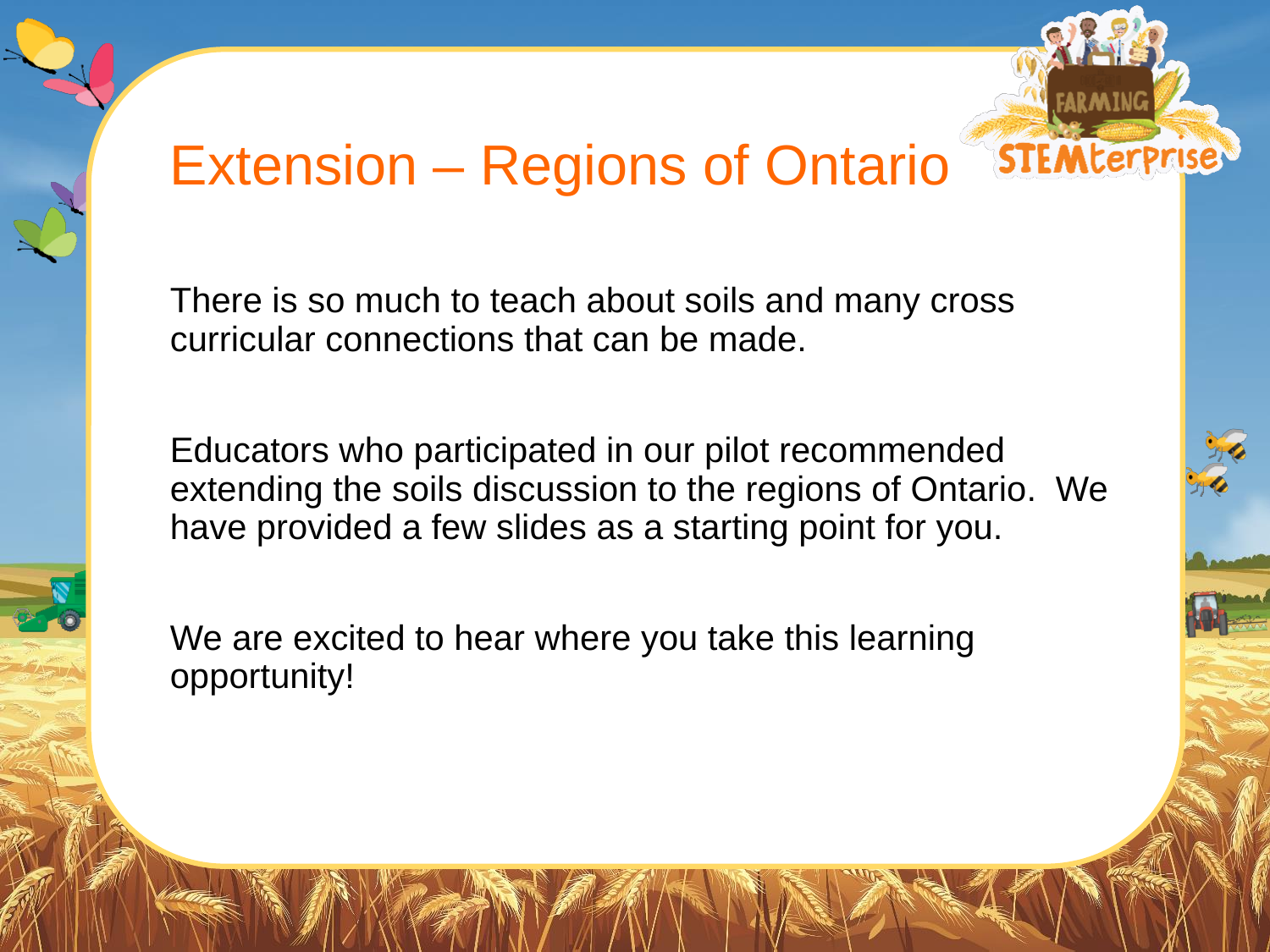

# Extension – Regions of Ontario
There is so much to teach about soils and many cross curricular connections that can be made.

Educators who participated in our pilot recommended extending the soils discussion to the regions of Ontario.  We have provided a few slides as a starting point for you.

We are excited to hear where you take this learning opportunity!